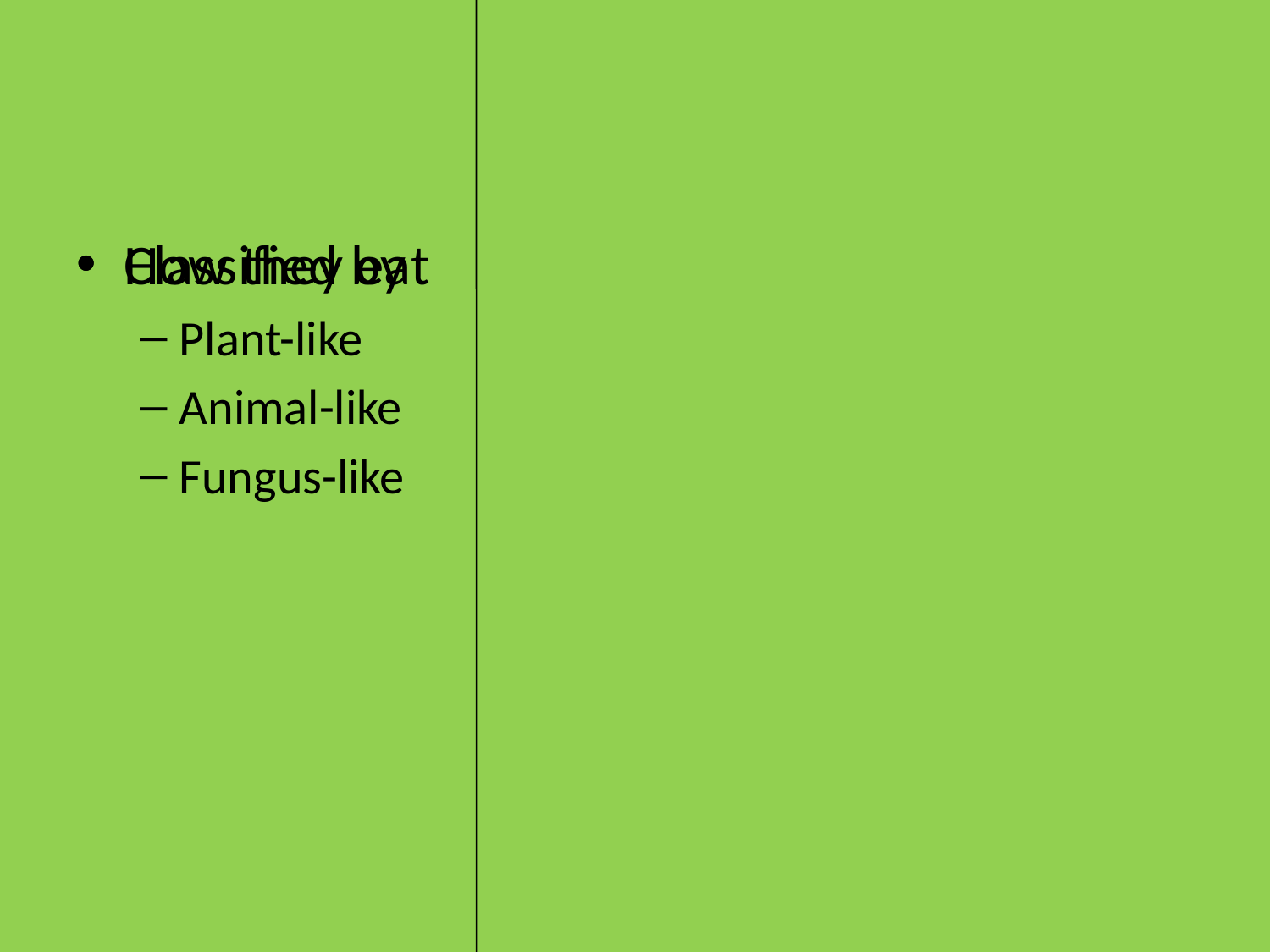

Classified by

How they eat
Plant-like
Animal-like
Fungus-like